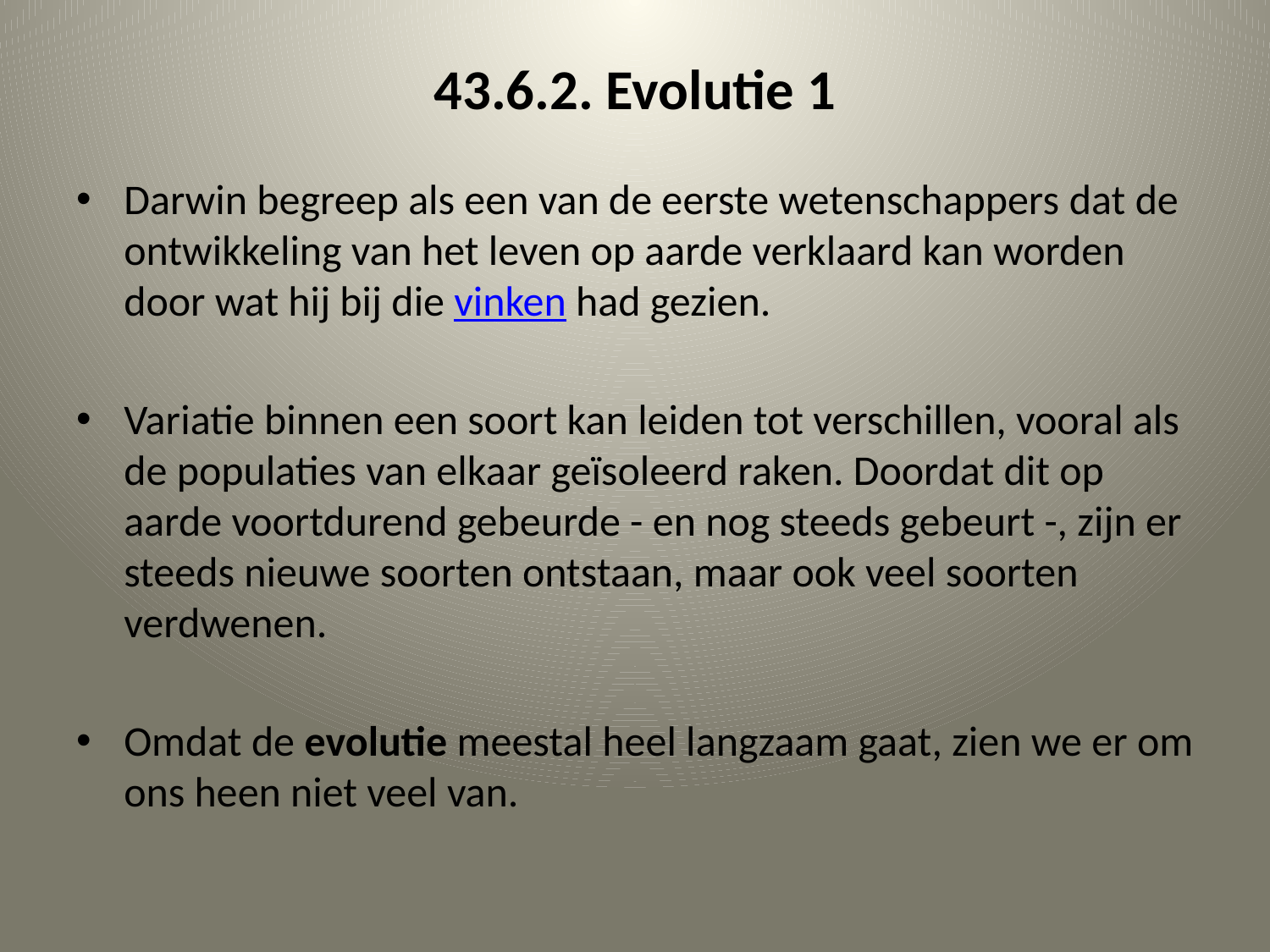

# 43.6.2. Evolutie 1
Darwin begreep als een van de eerste wetenschappers dat de ontwikkeling van het leven op aarde verklaard kan worden door wat hij bij die vinken had gezien.

Variatie binnen een soort kan leiden tot verschillen, vooral als de populaties van elkaar geïsoleerd raken. Doordat dit op aarde voortdurend gebeurde - en nog steeds gebeurt -, zijn er steeds nieuwe soorten ontstaan, maar ook veel soorten verdwenen.

Omdat de evolutie meestal heel langzaam gaat, zien we er om ons heen niet veel van.